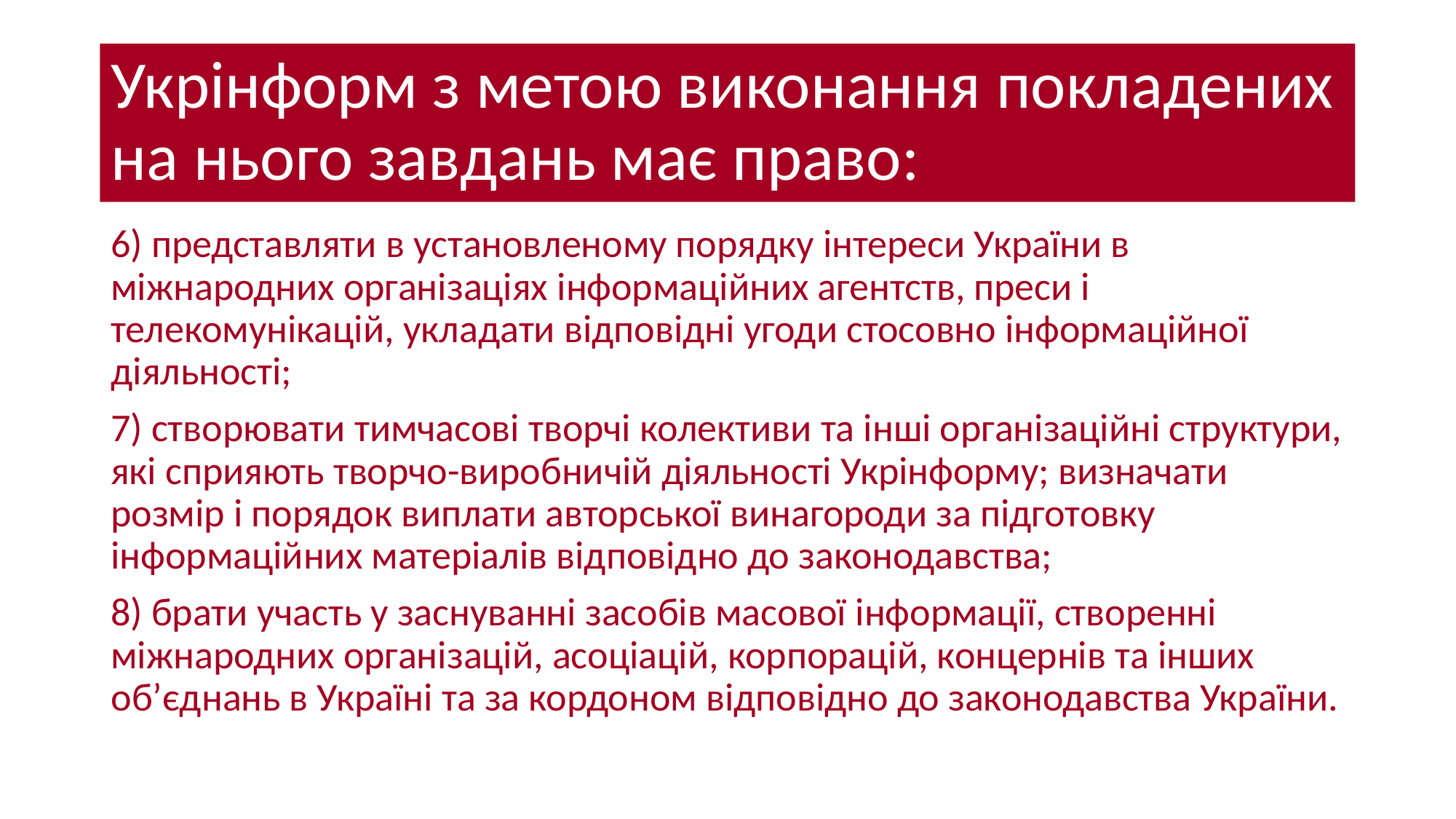

# Укрінформ з метою виконання покладених на нього завдань має право:
6) представляти в установленому порядку інтереси України в міжнародних організаціях інформаційних агентств, преси і телекомунікацій, укладати відповідні угоди стосовно інформаційної діяльності;
7) створювати тимчасові творчі колективи та інші організаційні структури, які сприяють творчо-виробничій діяльності Укрінформу; визначати розмір і порядок виплати авторської винагороди за підготовку інформаційних матеріалів відповідно до законодавства;
8) брати участь у заснуванні засобів масової інформації, створенні міжнародних організацій, асоціацій, корпорацій, концернів та інших об’єднань в Україні та за кордоном відповідно до законодавства України.